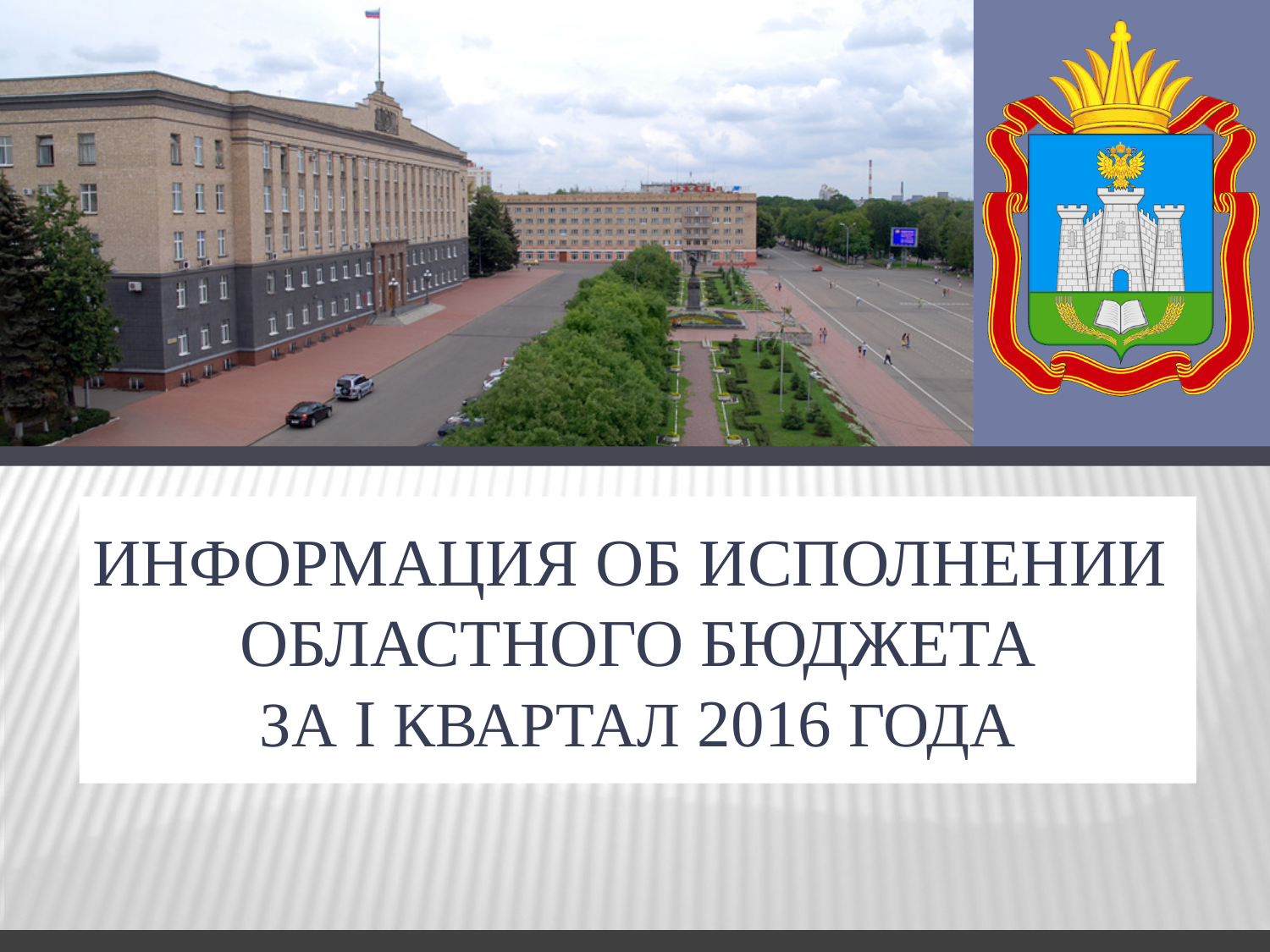

# Информация об исполнении  областного бюджета ЗА I квартал 2016 Года